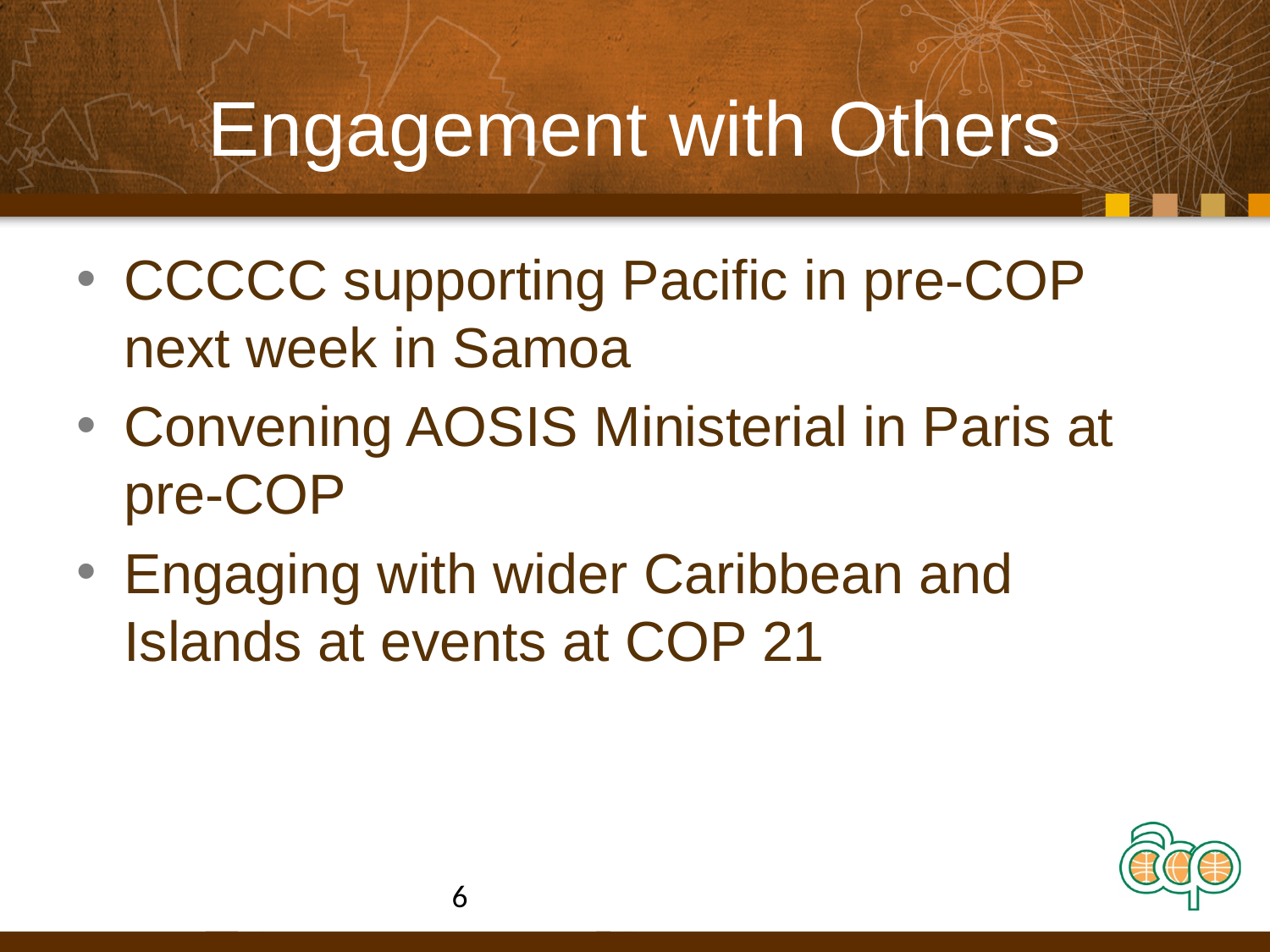

# Engagement with Others
CCCCC supporting Pacific in pre-COP next week in Samoa
Convening AOSIS Ministerial in Paris at pre-COP
Engaging with wider Caribbean and Islands at events at COP 21
6